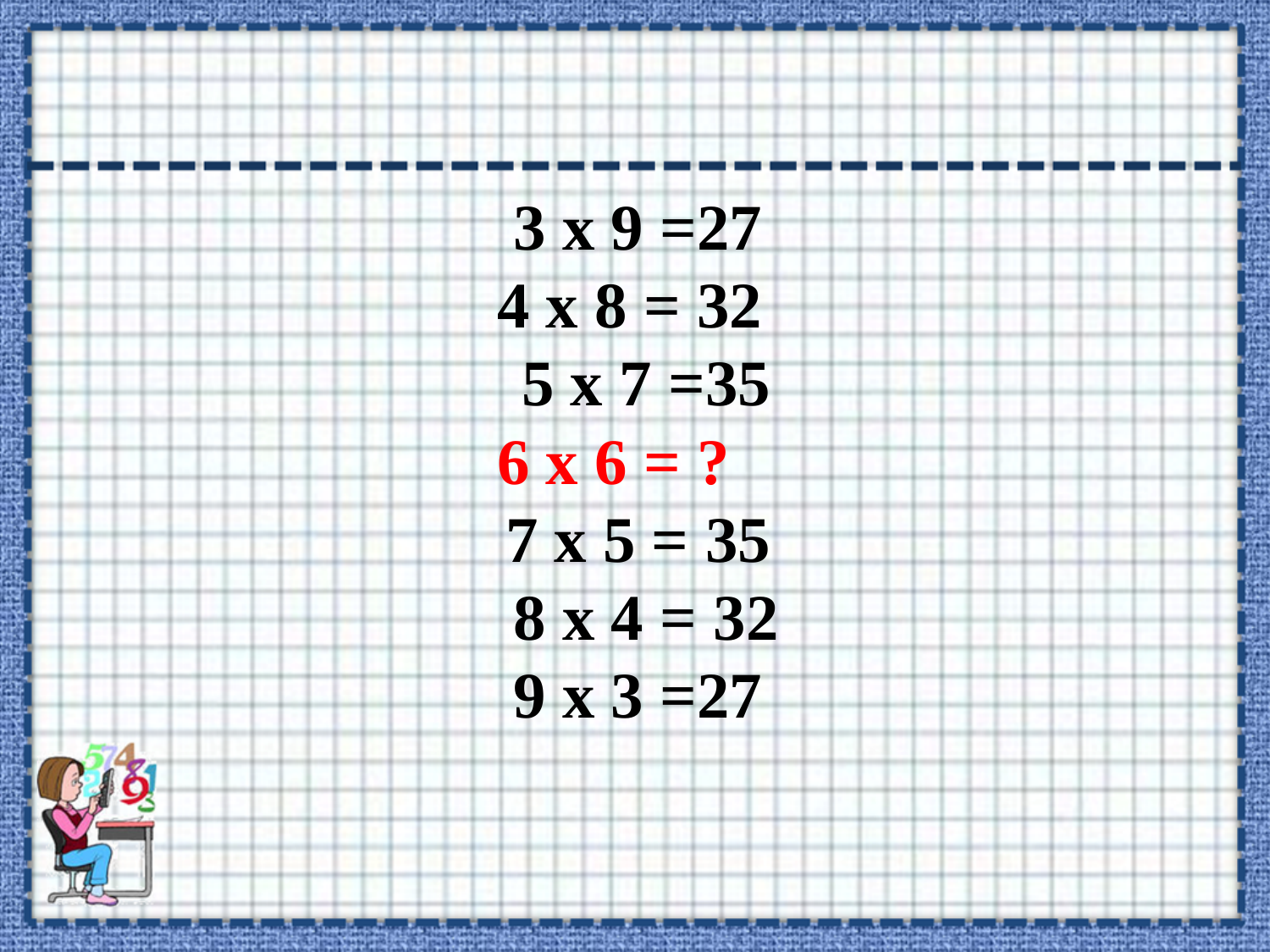

3 х 9 =27
 4 х 8 = 32
  5 х 7 =35
 6 х 6 = ?
 7 х 5 = 35
  8 х 4 = 32
  9 х 3 =27